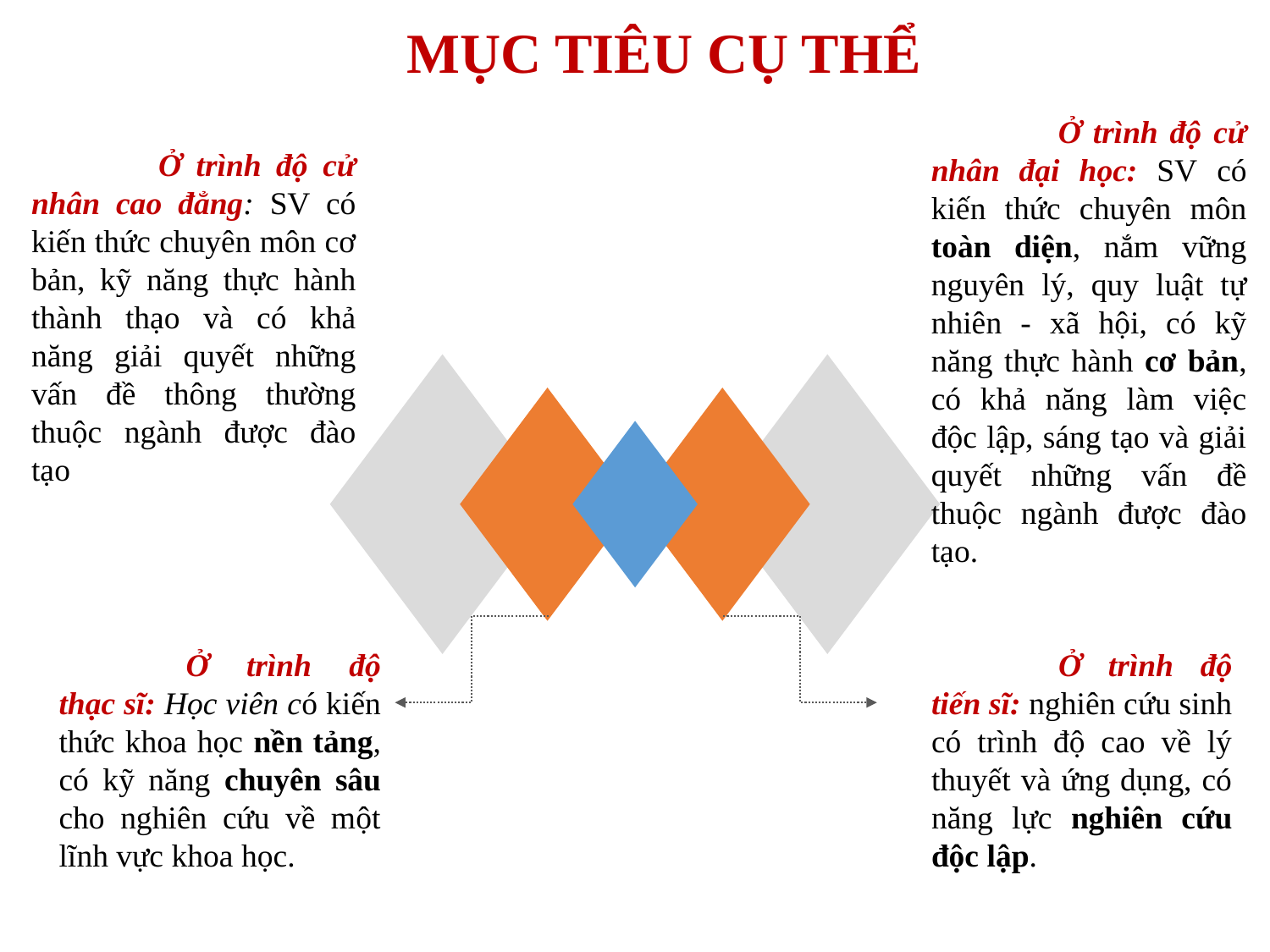

MỤC TIÊU CỤ THỂ
	Ở trình độ cử nhân đại học: SV có kiến thức chuyên môn toàn diện, nắm vững nguyên lý, quy luật tự nhiên - xã hội, có kỹ năng thực hành cơ bản, có khả năng làm việc độc lập, sáng tạo và giải quyết những vấn đề thuộc ngành được đào tạo.
	Ở trình độ cử nhân cao đẳng: SV có kiến thức chuyên môn cơ bản, kỹ năng thực hành thành thạo và có khả năng giải quyết những vấn đề thông thường thuộc ngành được đào tạo

	Ở trình độ thạc sĩ: Học viên có kiến thức khoa học nền tảng, có kỹ năng chuyên sâu cho nghiên cứu về một lĩnh vực khoa học.
	Ở trình độ tiến sĩ: nghiên cứu sinh có trình độ cao về lý thuyết và ứng dụng, có năng lực nghiên cứu độc lập.